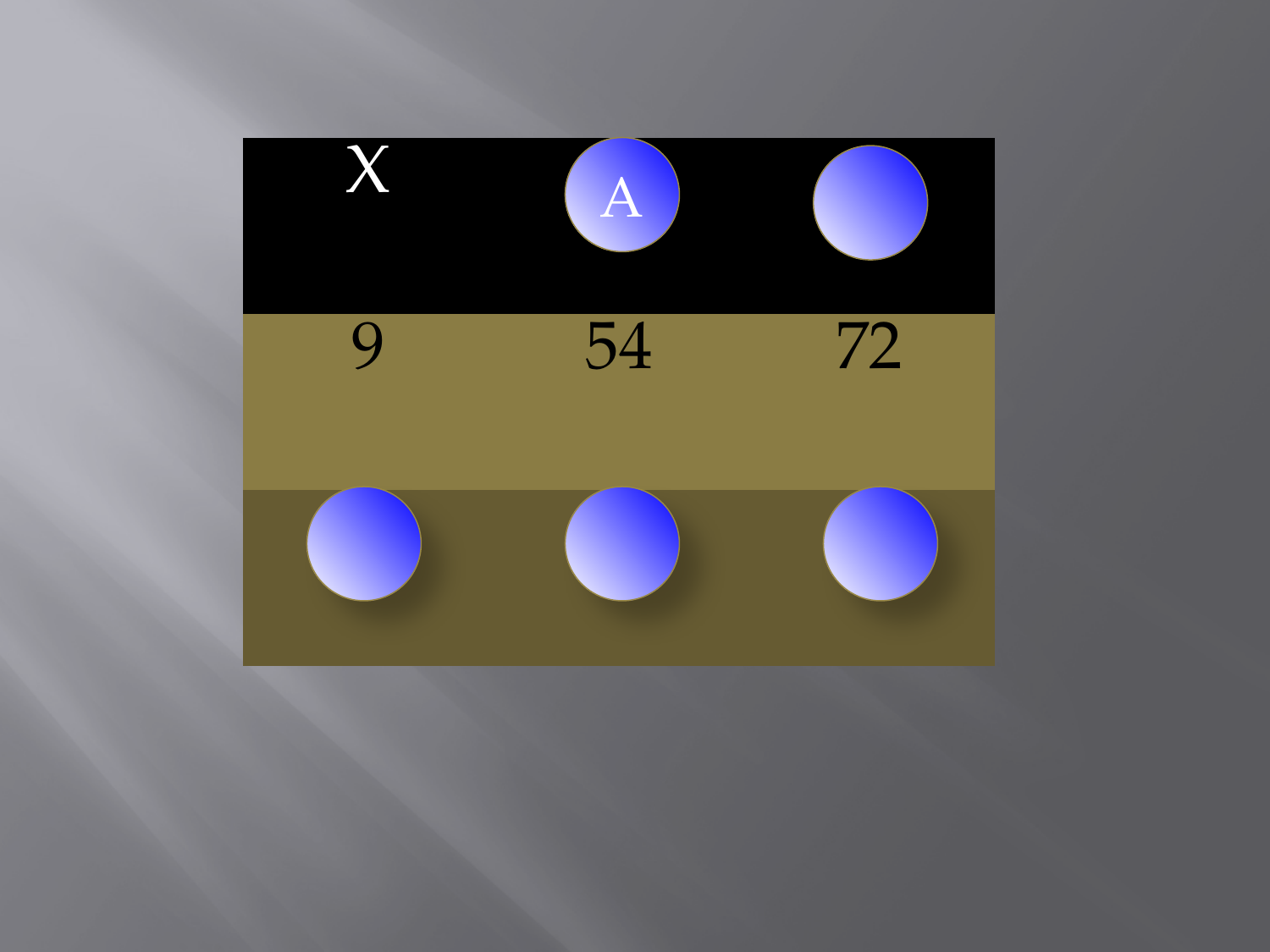

| X | 6 | 8 |
| --- | --- | --- |
| 9 | 54 | 72 |
| 8 | 48 | 64 |
A